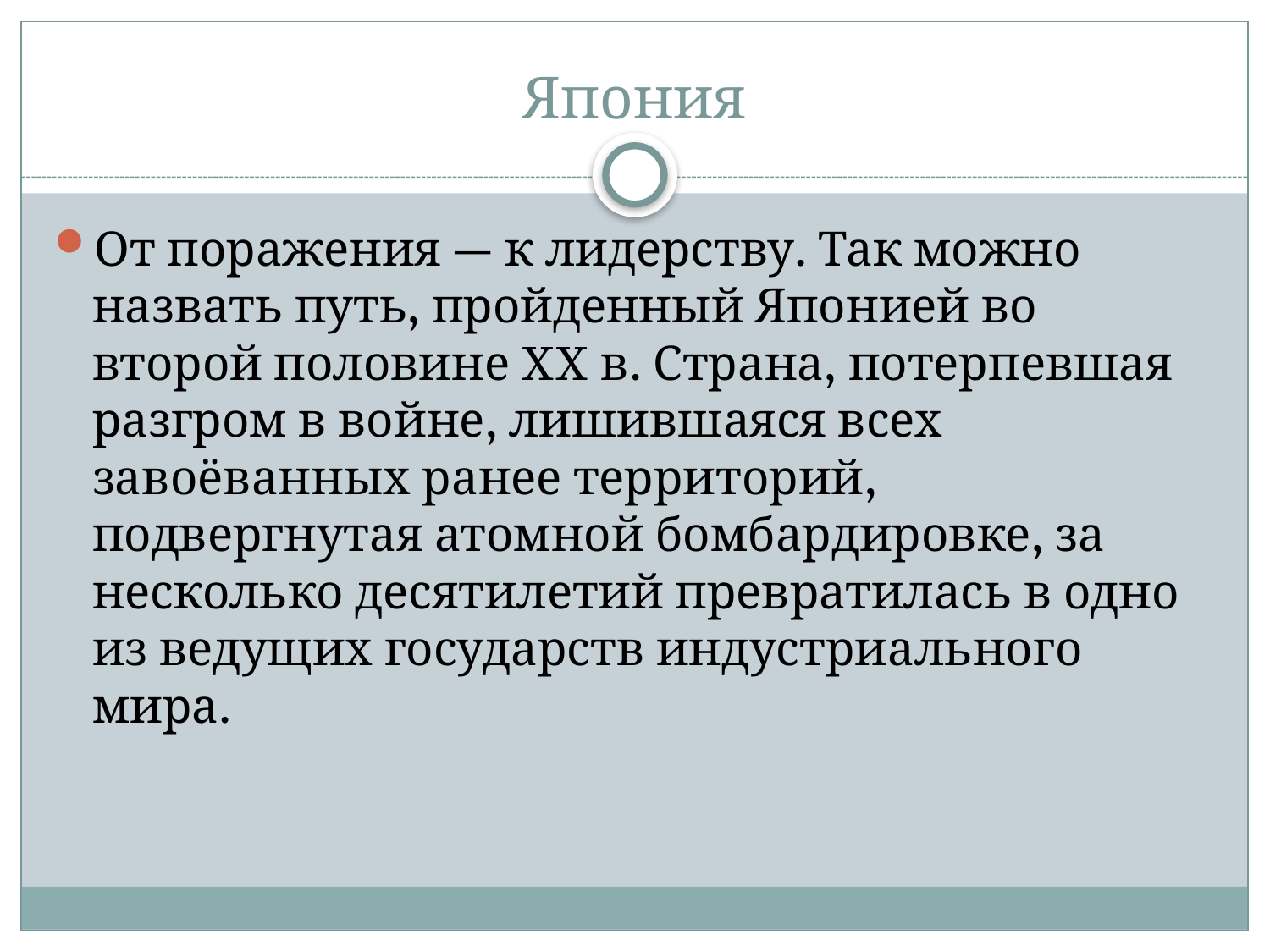

# Япония
От поражения — к лидерству. Так можно назвать путь, пройденный Японией во второй половине XX в. Страна, потерпевшая разгром в войне, лишившаяся всех завоёванных ранее территорий, подвергнутая атомной бомбардировке, за несколько десятилетий превратилась в одно из ведущих государств индустриального мира.